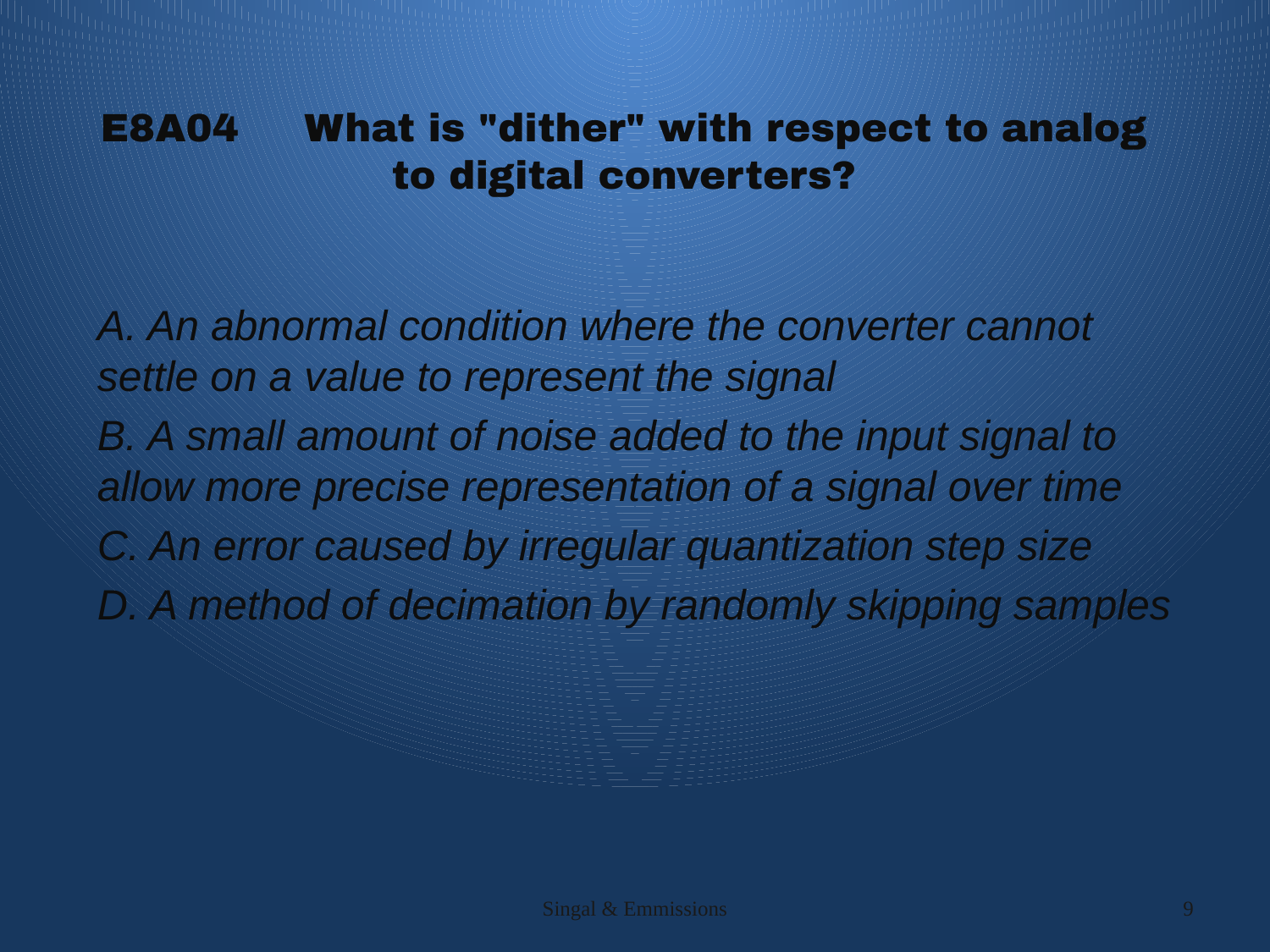

# E8A04     What is "dither" with respect to analog to digital converters?

A. An abnormal condition where the converter cannot settle on a value to represent the signal
B. A small amount of noise added to the input signal to allow more precise representation of a signal over time
C. An error caused by irregular quantization step size
D. A method of decimation by randomly skipping samples
Singal & Emmissions
9